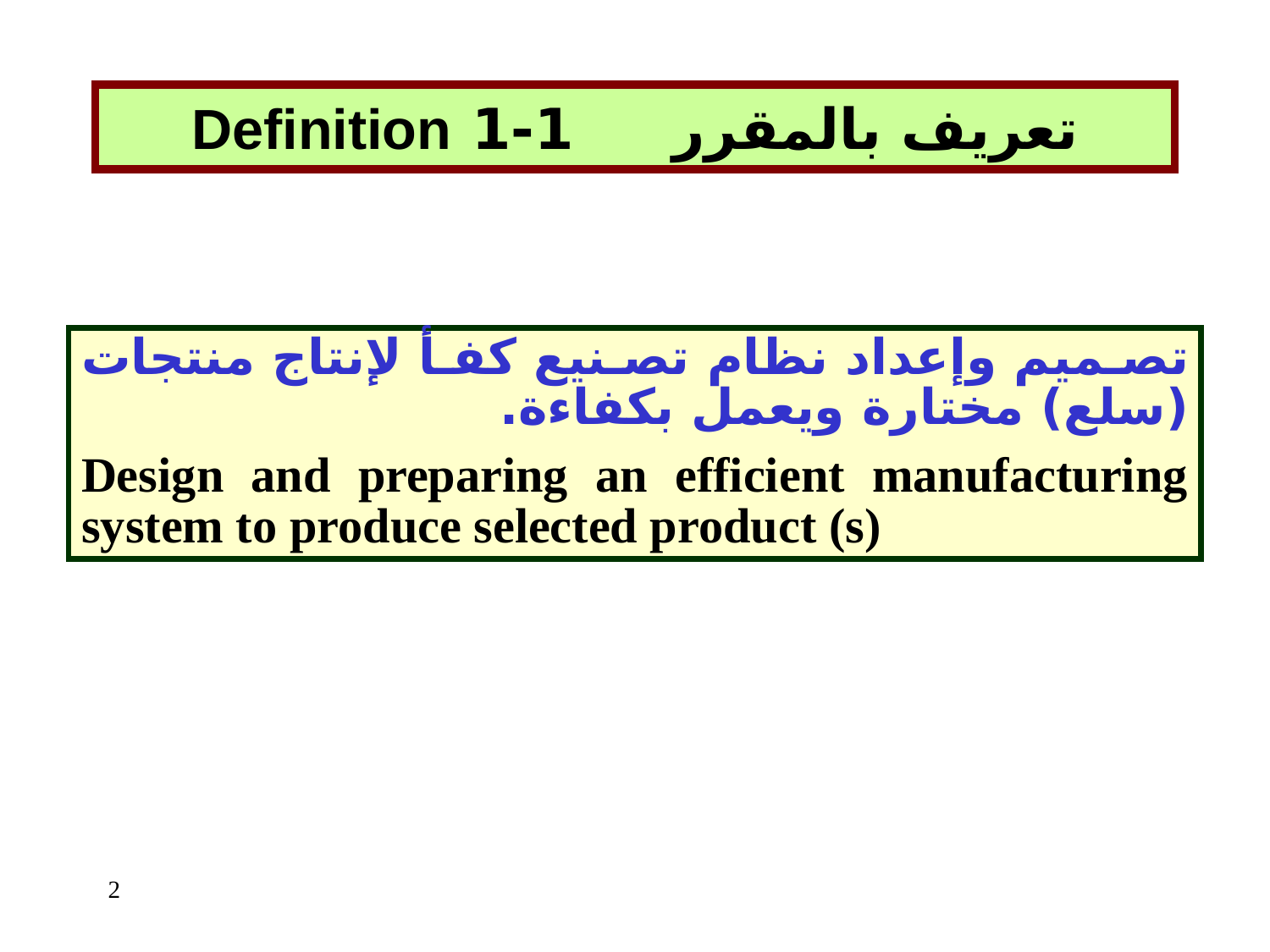

تعريف بالمقرر     1-1 Definition
تصميم وإعداد نظام تصنيع كفأ لإنتاج منتجات (سلع) مختارة ويعمل بكفاءة.
Design and preparing an efficient manufacturing system to produce selected product (s)
2